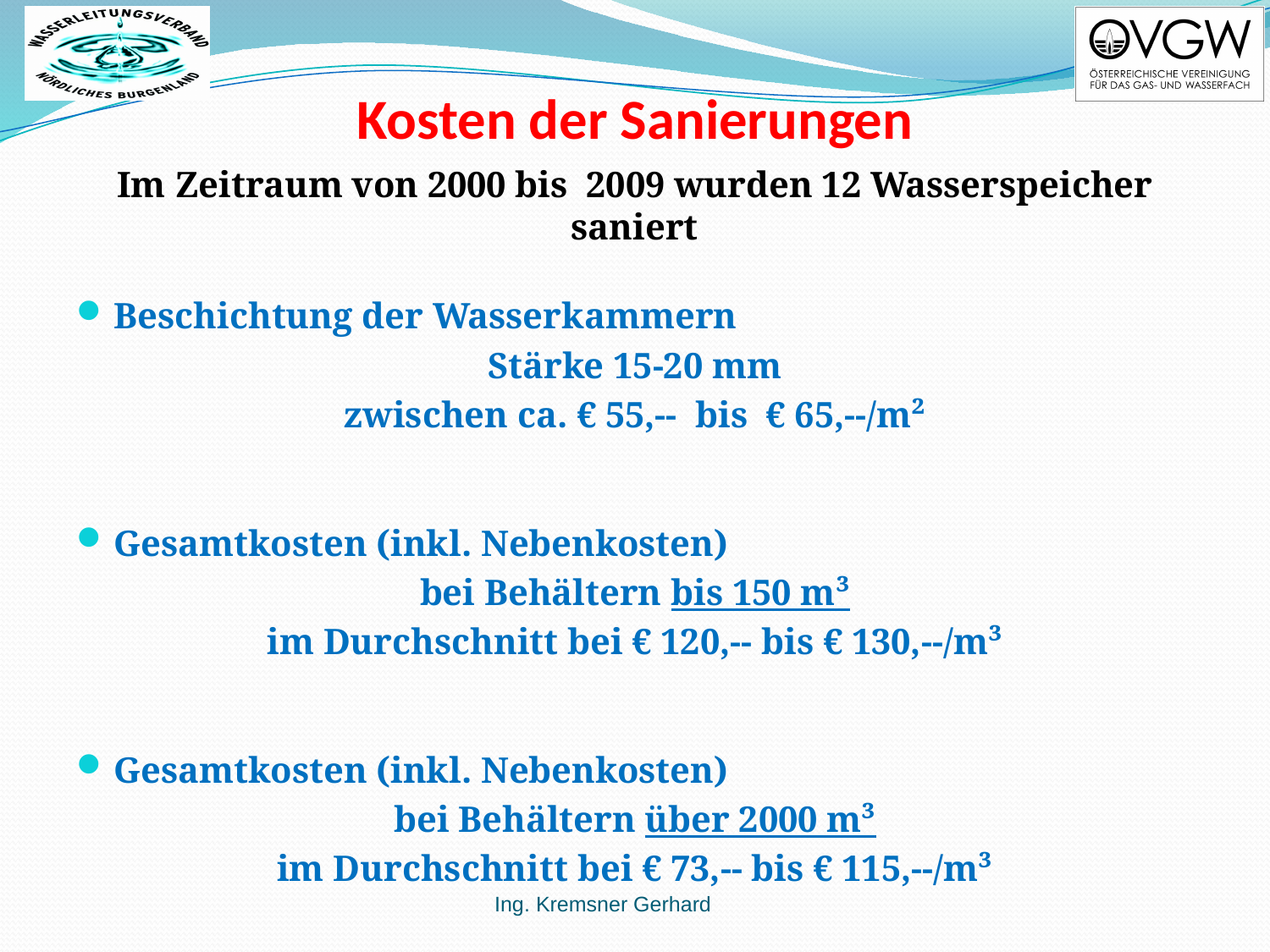

# Kosten der Sanierungen
Im Zeitraum von 2000 bis  2009 wurden 12 Wasserspeicher saniert

Beschichtung der Wasserkammern
Stärke 15-20 mm
zwischen ca. € 55,--  bis  € 65,--/m²

Gesamtkosten (inkl. Nebenkosten)
bei Behältern bis 150 m³
im Durchschnitt bei € 120,-- bis € 130,--/m³

Gesamtkosten (inkl. Nebenkosten)
bei Behältern über 2000 m³
im Durchschnitt bei € 73,-- bis € 115,--/m³

Ing. Kremsner Gerhard